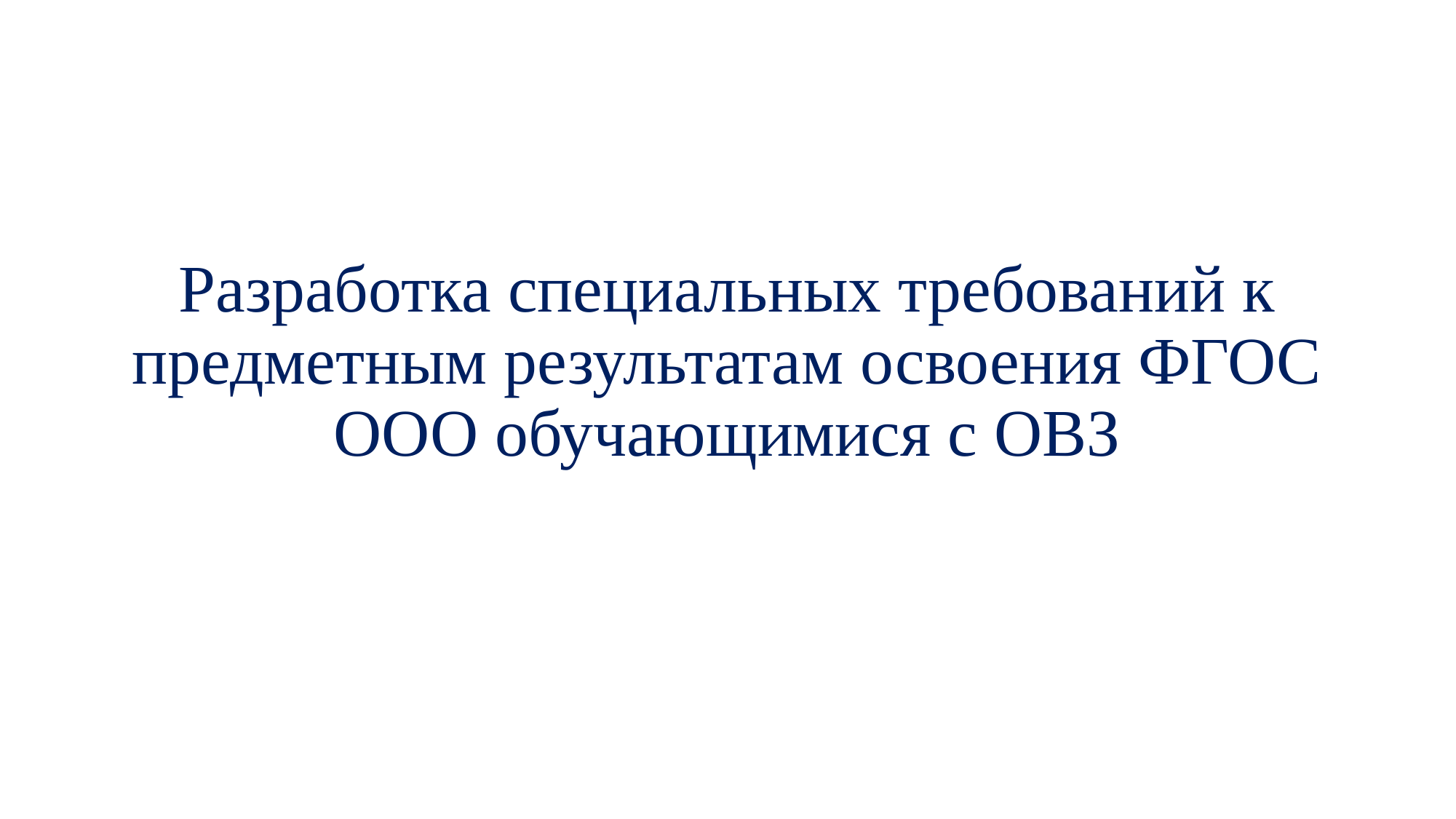

# Разработка специальных требований к предметным результатам освоения ФГОС ООО обучающимися с ОВЗ